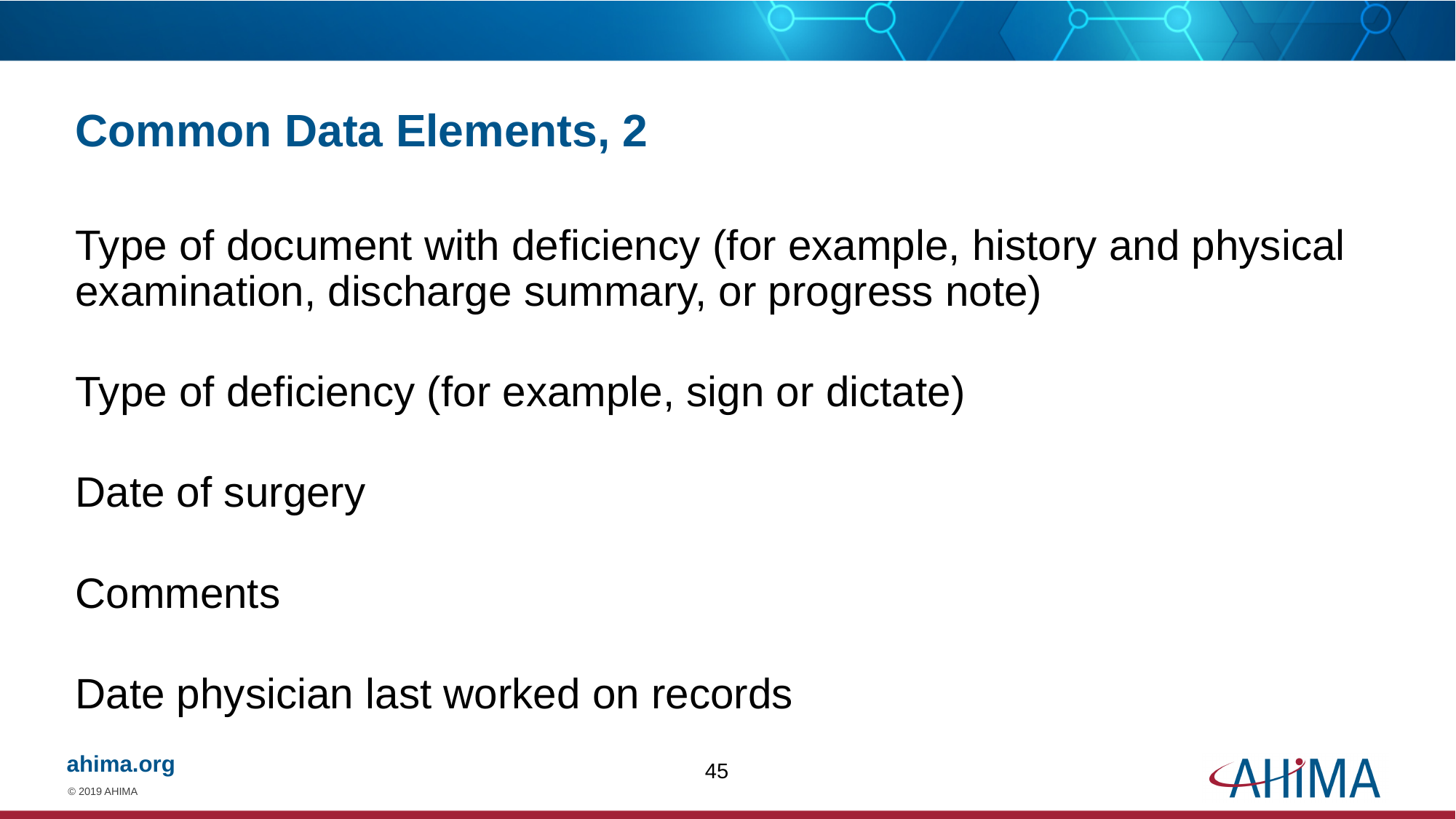

# Common Data Elements, 2
Type of document with deficiency (for example, history and physical examination, discharge summary, or progress note)

Type of deficiency (for example, sign or dictate)

Date of surgery

Comments

Date physician last worked on records